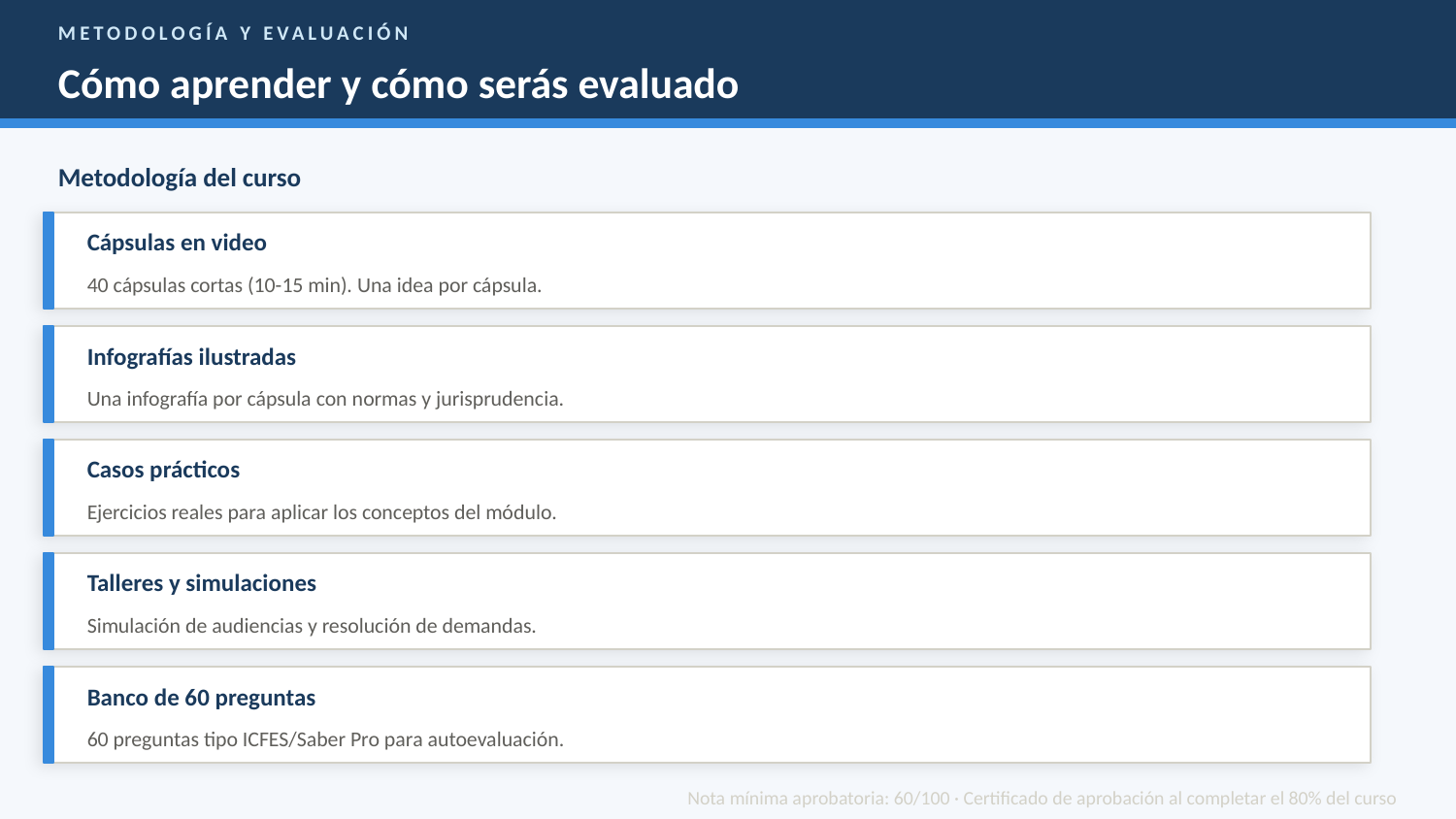

METODOLOGÍA Y EVALUACIÓN
Cómo aprender y cómo serás evaluado

Metodología del curso

Cápsulas en video
40 cápsulas cortas (10-15 min). Una idea por cápsula.

Infografías ilustradas
Una infografía por cápsula con normas y jurisprudencia.

Casos prácticos
Ejercicios reales para aplicar los conceptos del módulo.

Talleres y simulaciones
Simulación de audiencias y resolución de demandas.

Banco de 60 preguntas
60 preguntas tipo ICFES/Saber Pro para autoevaluación.
Nota mínima aprobatoria: 60/100 · Certificado de aprobación al completar el 80% del curso